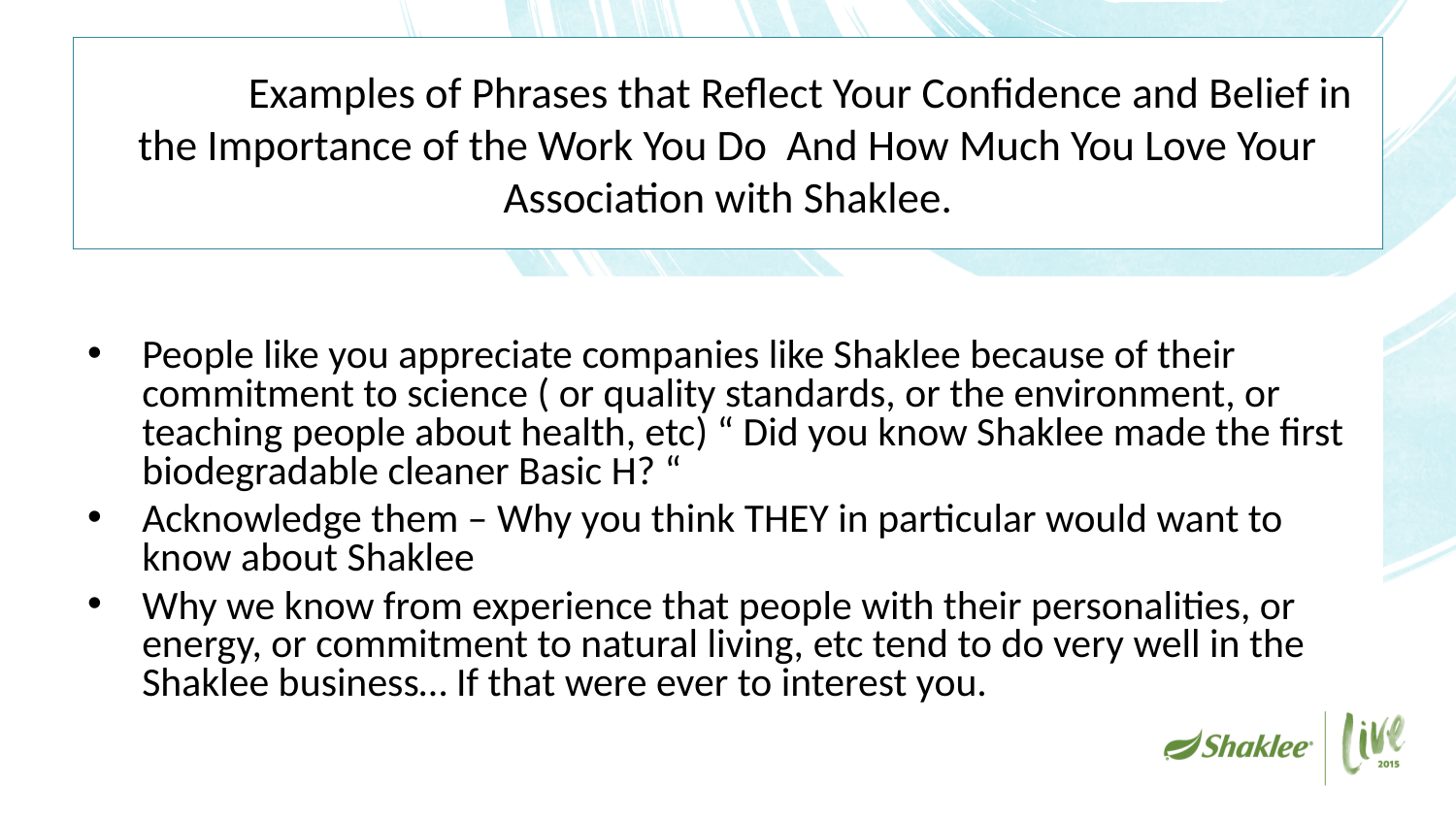

# Examples of Phrases that Reflect Your Confidence and Belief in the Importance of the Work You Do  And How Much You Love Your Association with Shaklee.

People like you appreciate companies like Shaklee because of their commitment to science ( or quality standards, or the environment, or teaching people about health, etc) “ Did you know Shaklee made the first biodegradable cleaner Basic H? “
Acknowledge them – Why you think THEY in particular would want to know about Shaklee
Why we know from experience that people with their personalities, or energy, or commitment to natural living, etc tend to do very well in the Shaklee business… If that were ever to interest you.